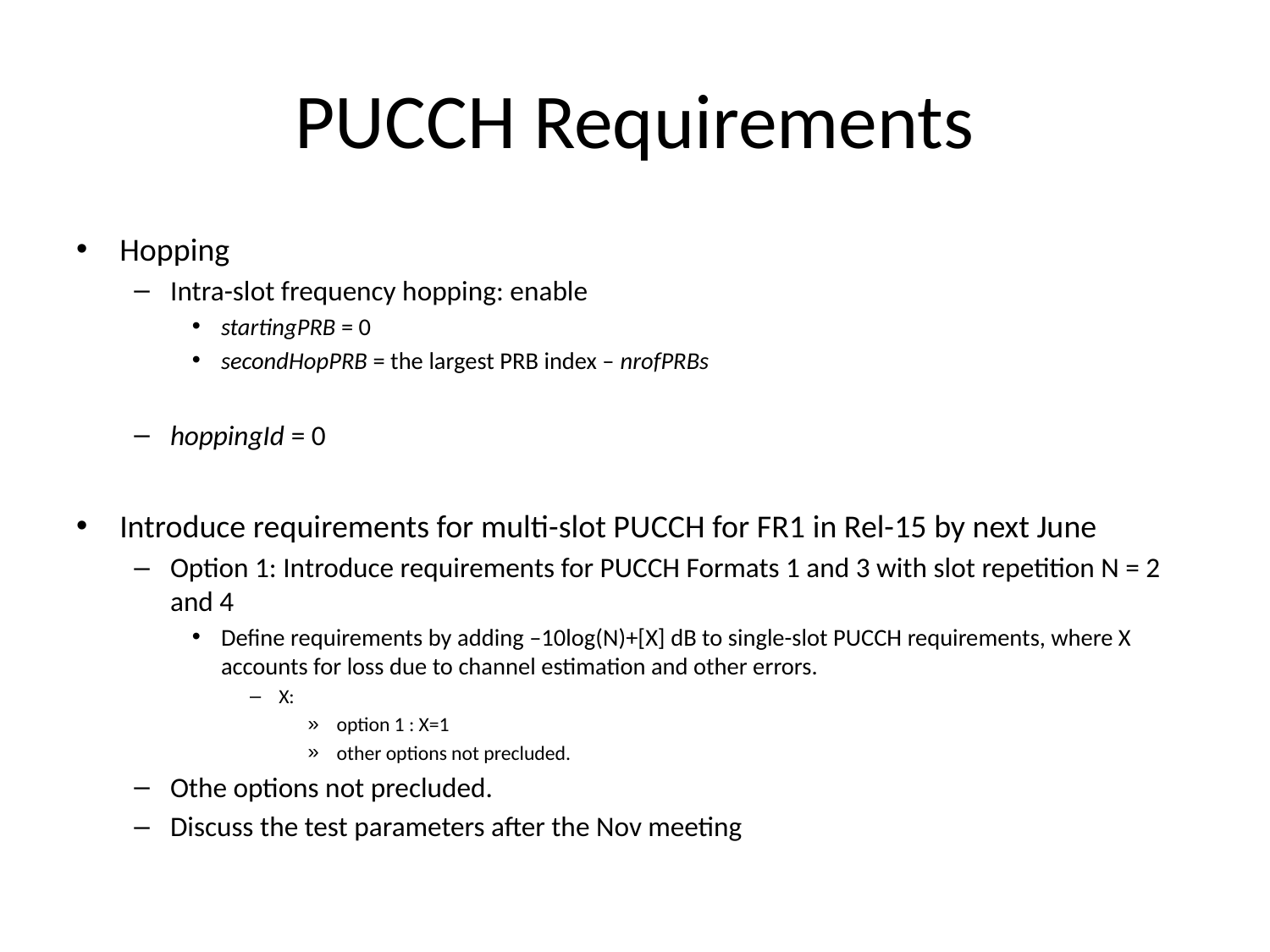

# PUCCH Requirements
Hopping
Intra-slot frequency hopping: enable
startingPRB = 0
secondHopPRB = the largest PRB index – nrofPRBs

hoppingId = 0

Introduce requirements for multi-slot PUCCH for FR1 in Rel-15 by next June
Option 1: Introduce requirements for PUCCH Formats 1 and 3 with slot repetition N = 2 and 4
Define requirements by adding –10log(N)+[X] dB to single-slot PUCCH requirements, where X accounts for loss due to channel estimation and other errors.
X:
option 1 : X=1
other options not precluded.
Othe options not precluded.
Discuss the test parameters after the Nov meeting